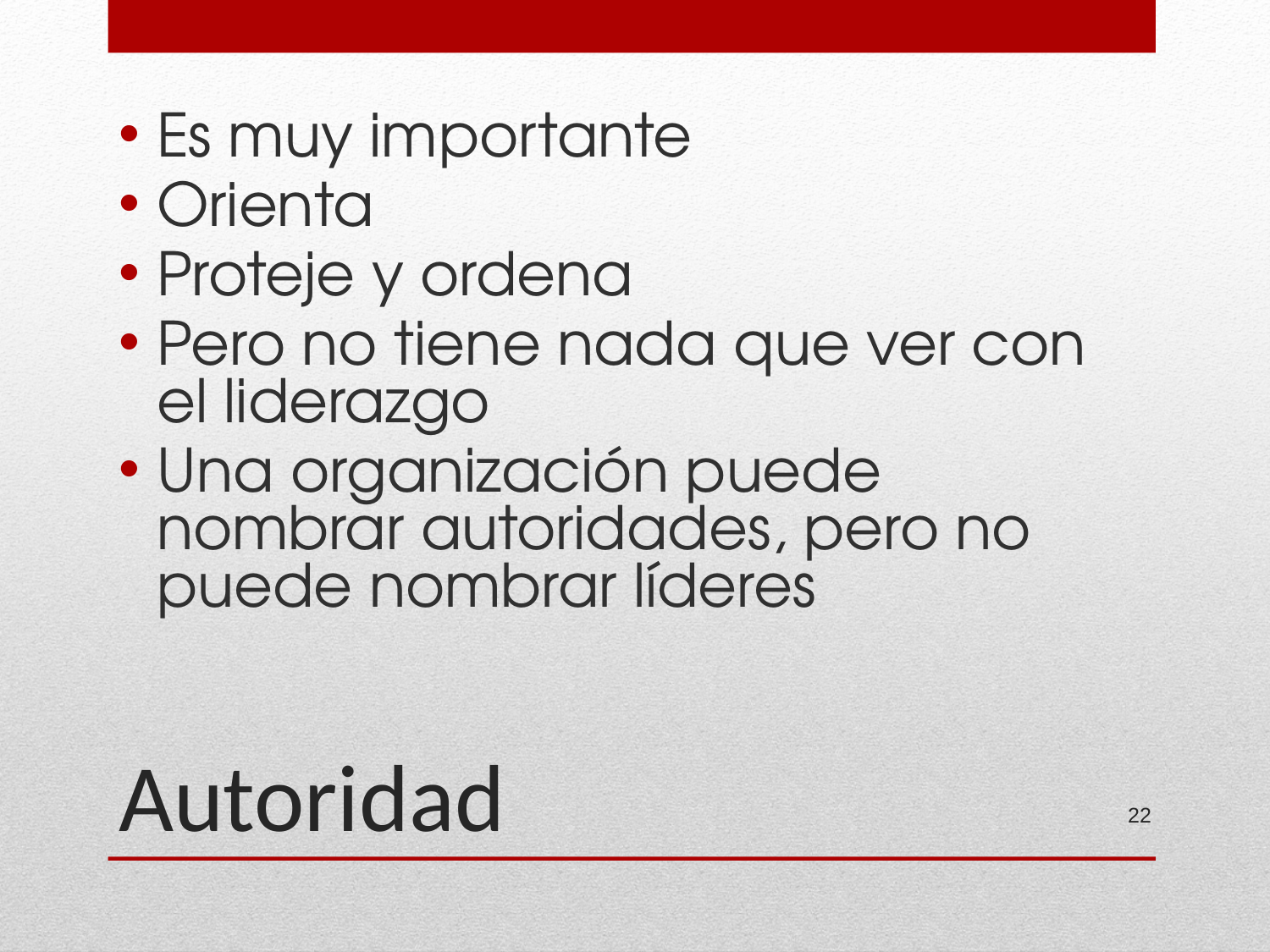

Es muy importante
Orienta
Proteje y ordena
Pero no tiene nada que ver con el liderazgo
Una organización puede nombrar autoridades, pero no puede nombrar líderes
# Autoridad
22